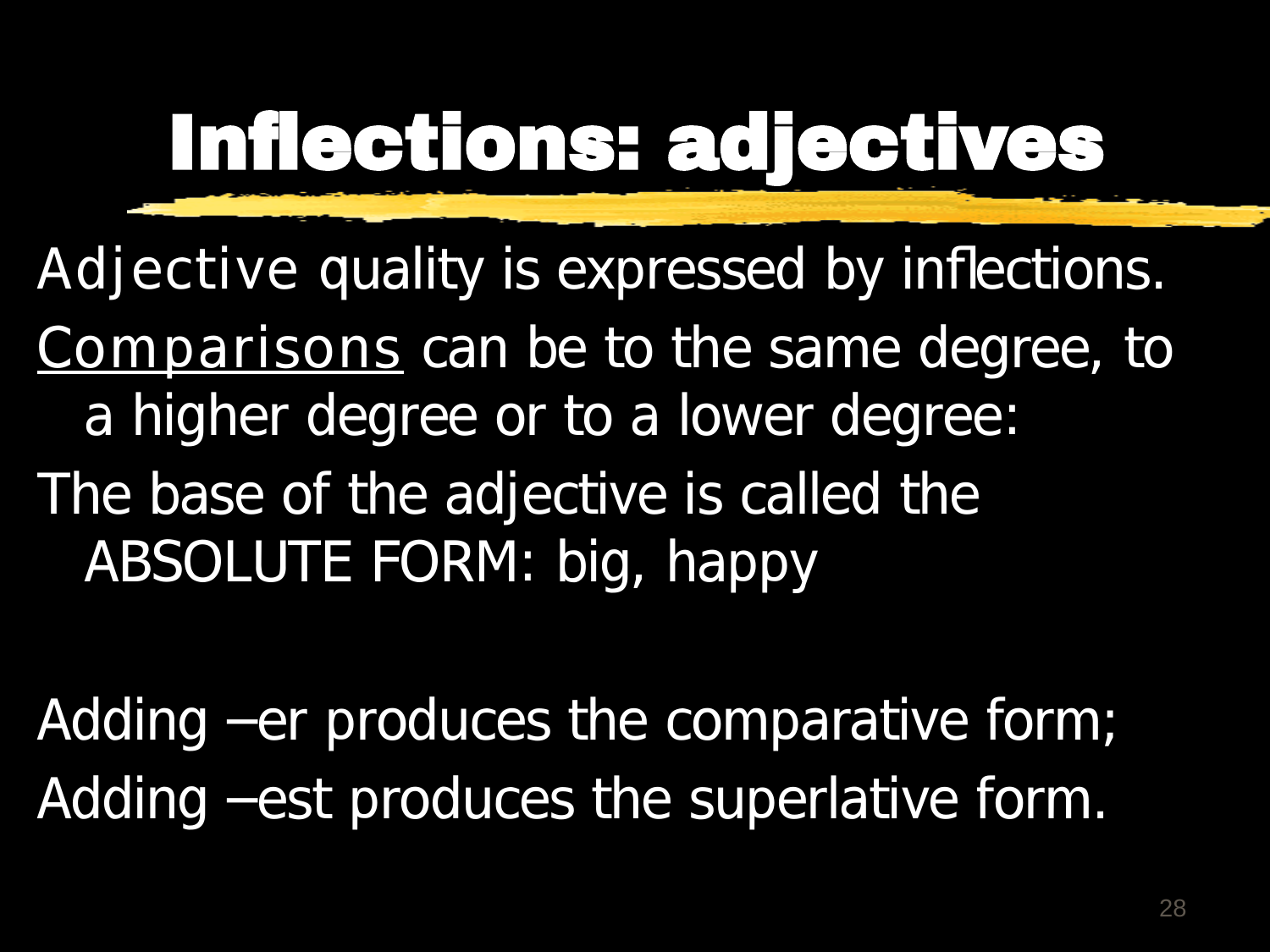

# Inflections: adjectives
Adjective quality is expressed by inflections.
Comparisons can be to the same degree, to a higher degree or to a lower degree:
The base of the adjective is called the ABSOLUTE FORM: big, happy

Adding –er produces the comparative form;
Adding –est produces the superlative form.

28